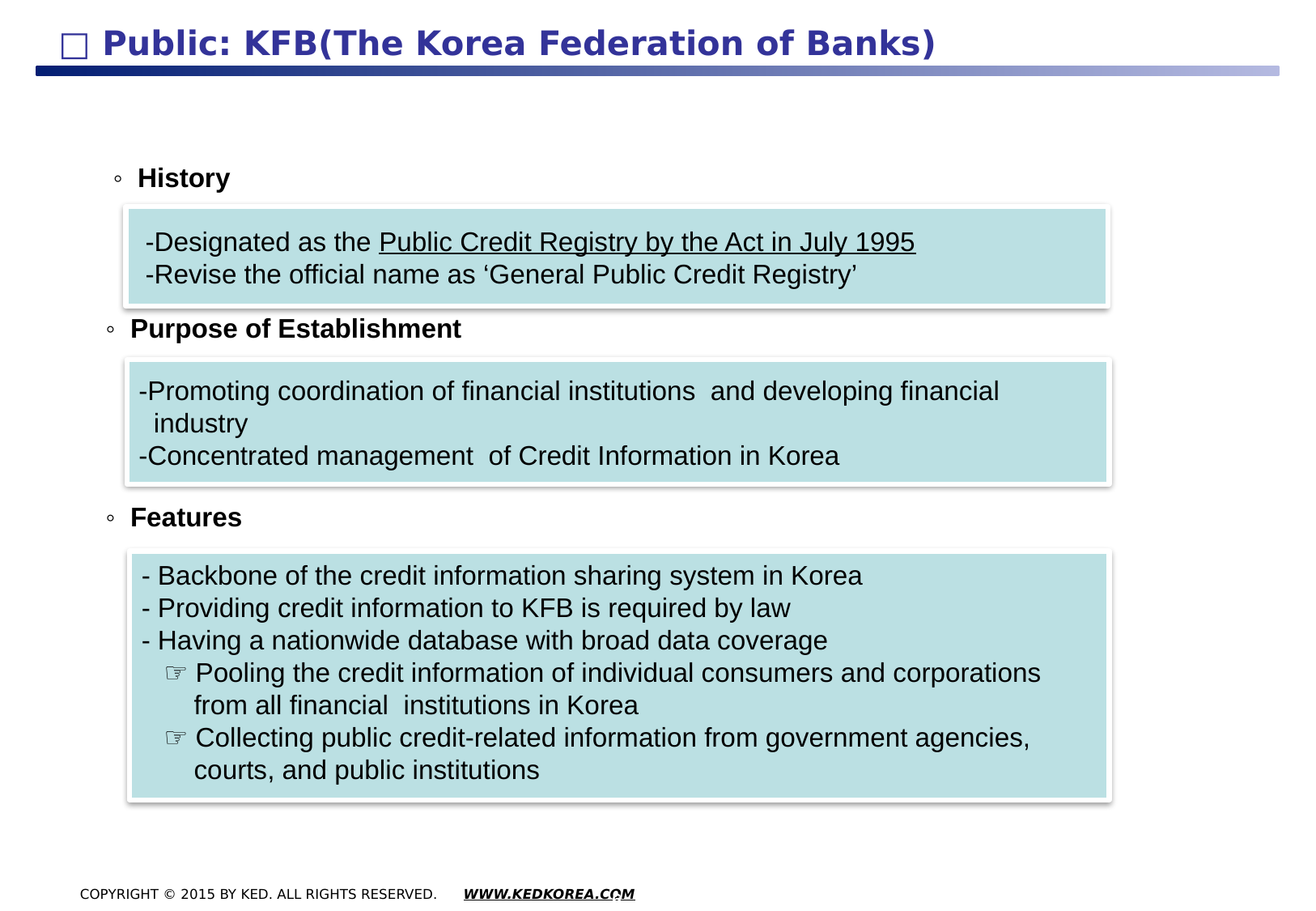

□ Public: KFB(The Korea Federation of Banks)
  ◦  History

 ◦  Purpose of Establishment

 ◦  Features

 -Designated as the Public Credit Registry by the Act in July 1995
 -Revise the official name as ‘General Public Credit Registry’
-Promoting coordination of financial institutions  and developing financial
  industry
-Concentrated management  of Credit Information in Korea

- Backbone of the credit information sharing system in Korea
- Providing credit information to KFB is required by law
- Having a nationwide database with broad data coverage
   ☞ Pooling the credit information of individual consumers and corporations
       from all financial  institutions in Korea
   ☞ Collecting public credit-related information from government agencies,
       courts, and public institutions

6